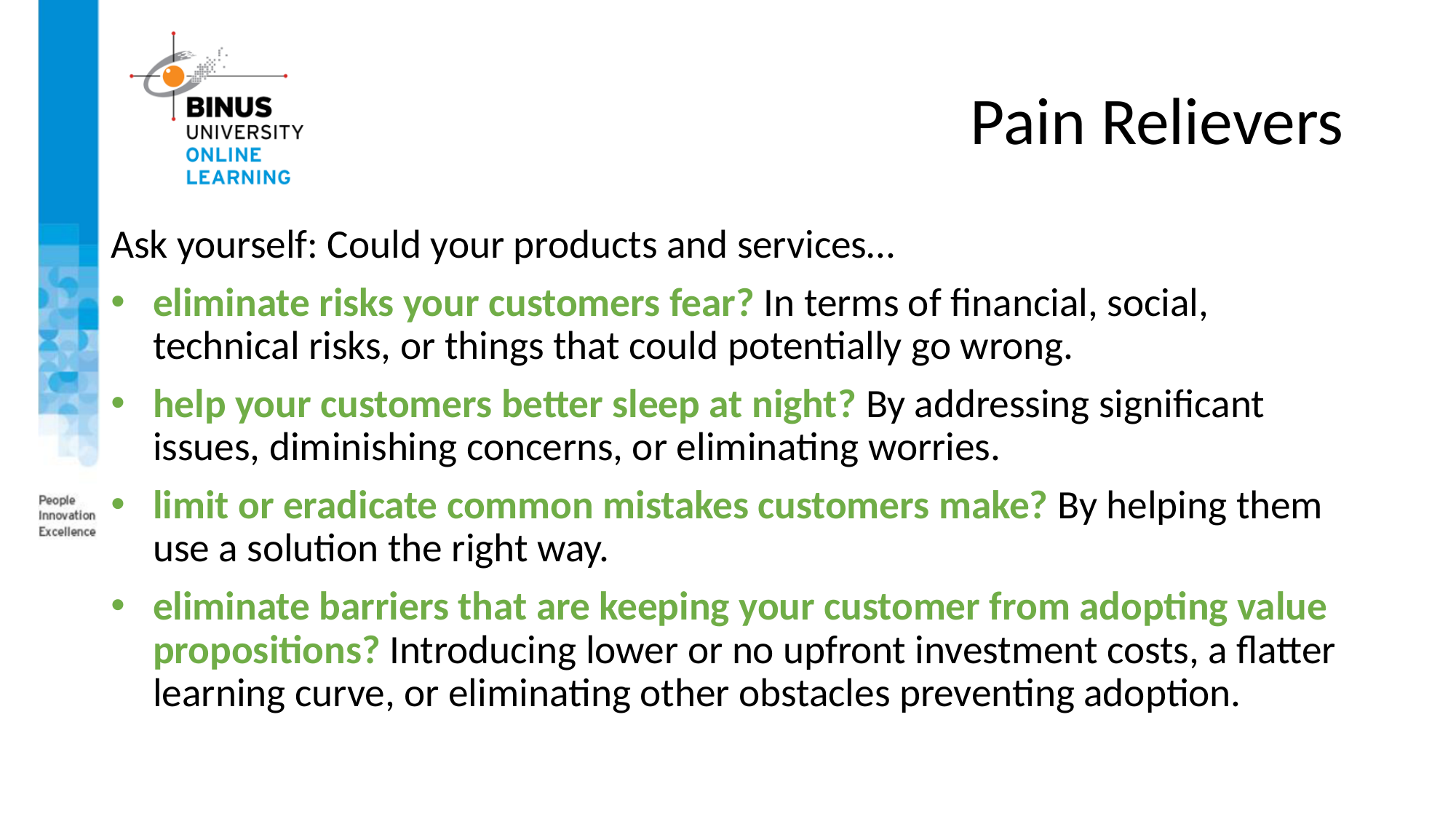

# Pain Relievers
Ask yourself: Could your products and services…
eliminate risks your customers fear? In terms of financial, social, technical risks, or things that could potentially go wrong.
help your customers better sleep at night? By addressing significant issues, diminishing concerns, or eliminating worries.
limit or eradicate common mistakes customers make? By helping them use a solution the right way.
eliminate barriers that are keeping your customer from adopting value propositions? Introducing lower or no upfront investment costs, a flatter learning curve, or eliminating other obstacles preventing adoption.